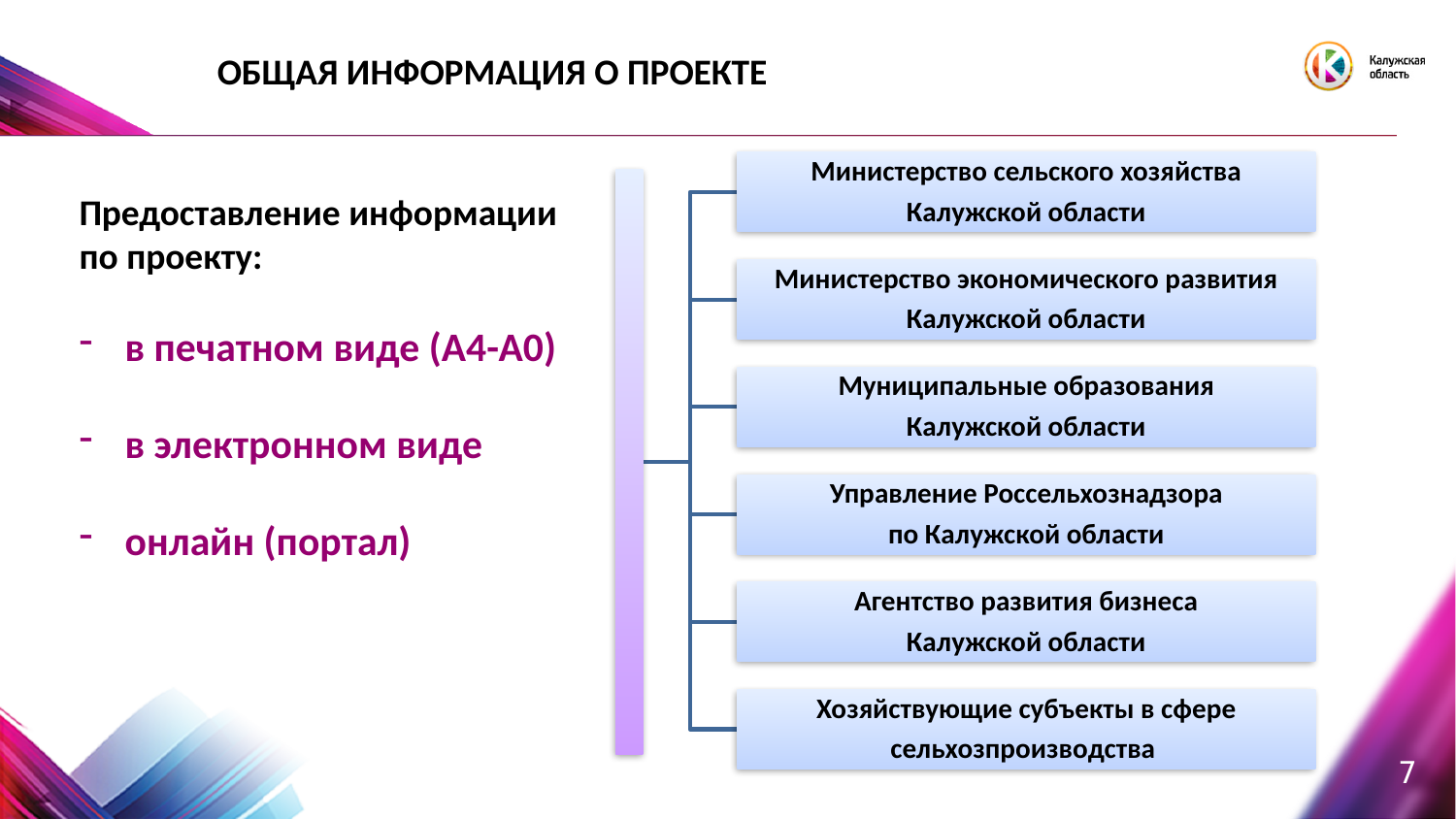

# ОБЩАЯ ИНФОРМАЦИЯ О ПРОЕКТЕ

Министерство сельского хозяйства
Калужской области
Министерство экономического развития
Калужской области
Муниципальные образования
Калужской области
Управление Россельхознадзора
по Калужской области
Агентство развития бизнеса
Калужской области
Хозяйствующие субъекты в сфере
сельхозпроизводства
Предоставление информации
по проекту:

в печатном виде (А4-А0)

в электронном виде

онлайн (портал)
7